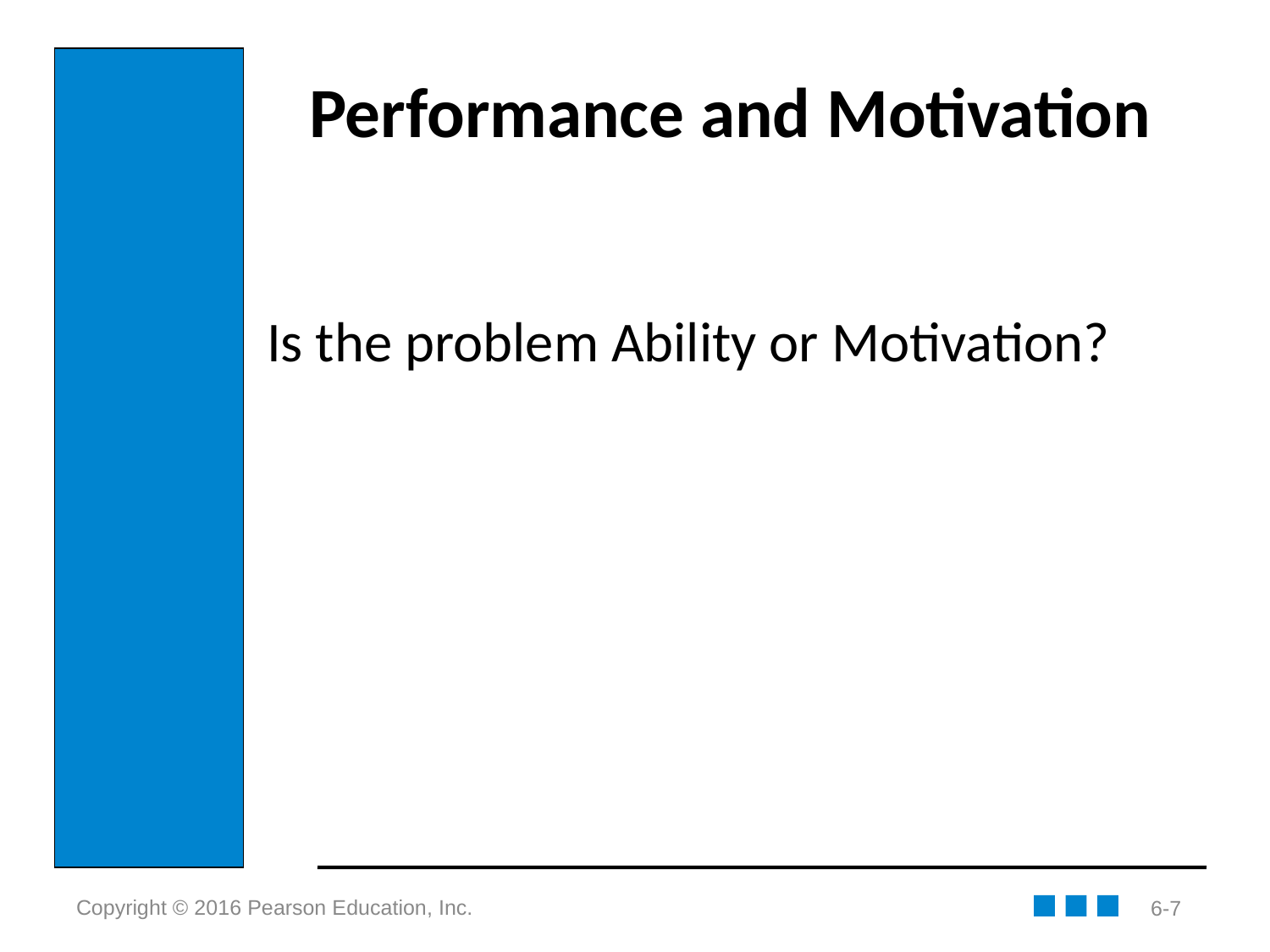

# Performance and Motivation

Is the problem Ability or Motivation?

6-7
Copyright © 2016 Pearson Education, Inc.